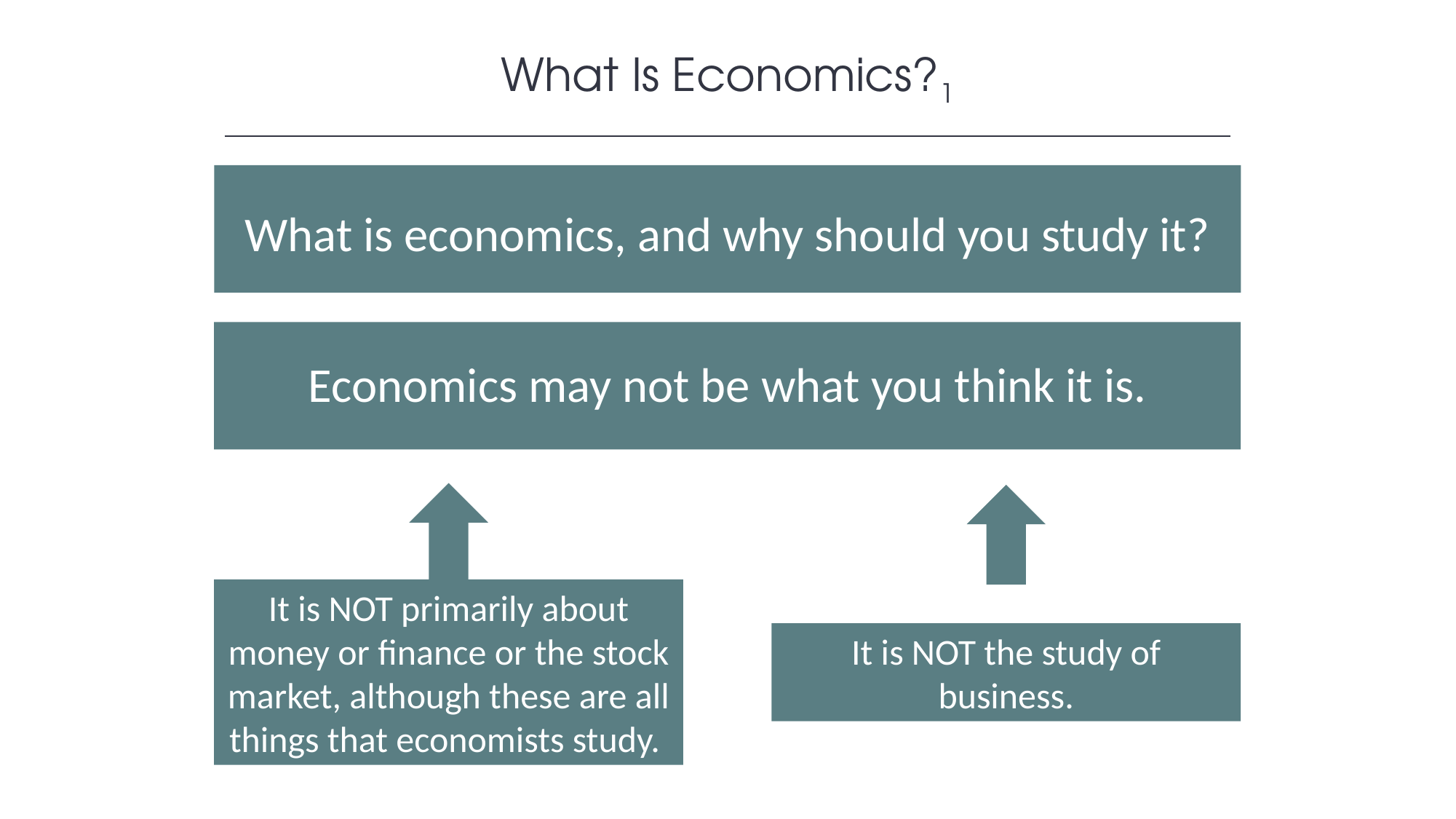

What Is Economics?1

What is economics, and why should you study it?

Economics may not be what you think it is.

It is NOT primarily about money or finance or the stock market, although these are all things that economists study.

It is NOT the study of business.